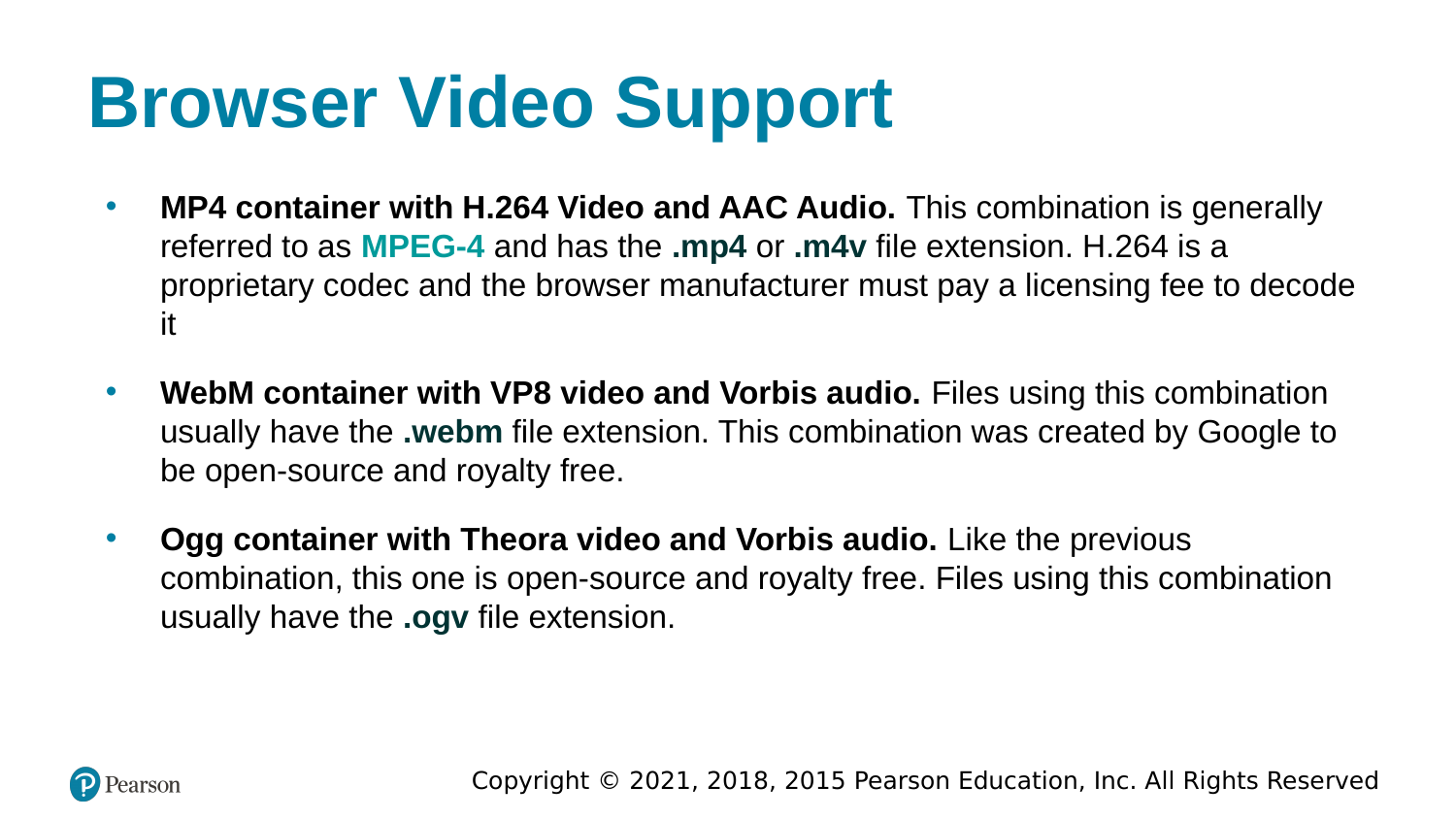

# Browser Video Support
MP4 container with H.264 Video and AAC Audio. This combination is generally referred to as MPEG-4 and has the .mp4 or .m4v file extension. H.264 is a proprietary codec and the browser manufacturer must pay a licensing fee to decode it
WebM container with VP8 video and Vorbis audio. Files using this combination usually have the .webm file extension. This combination was created by Google to be open-source and royalty free.
Ogg container with Theora video and Vorbis audio. Like the previous combination, this one is open-source and royalty free. Files using this combination usually have the .ogv file extension.